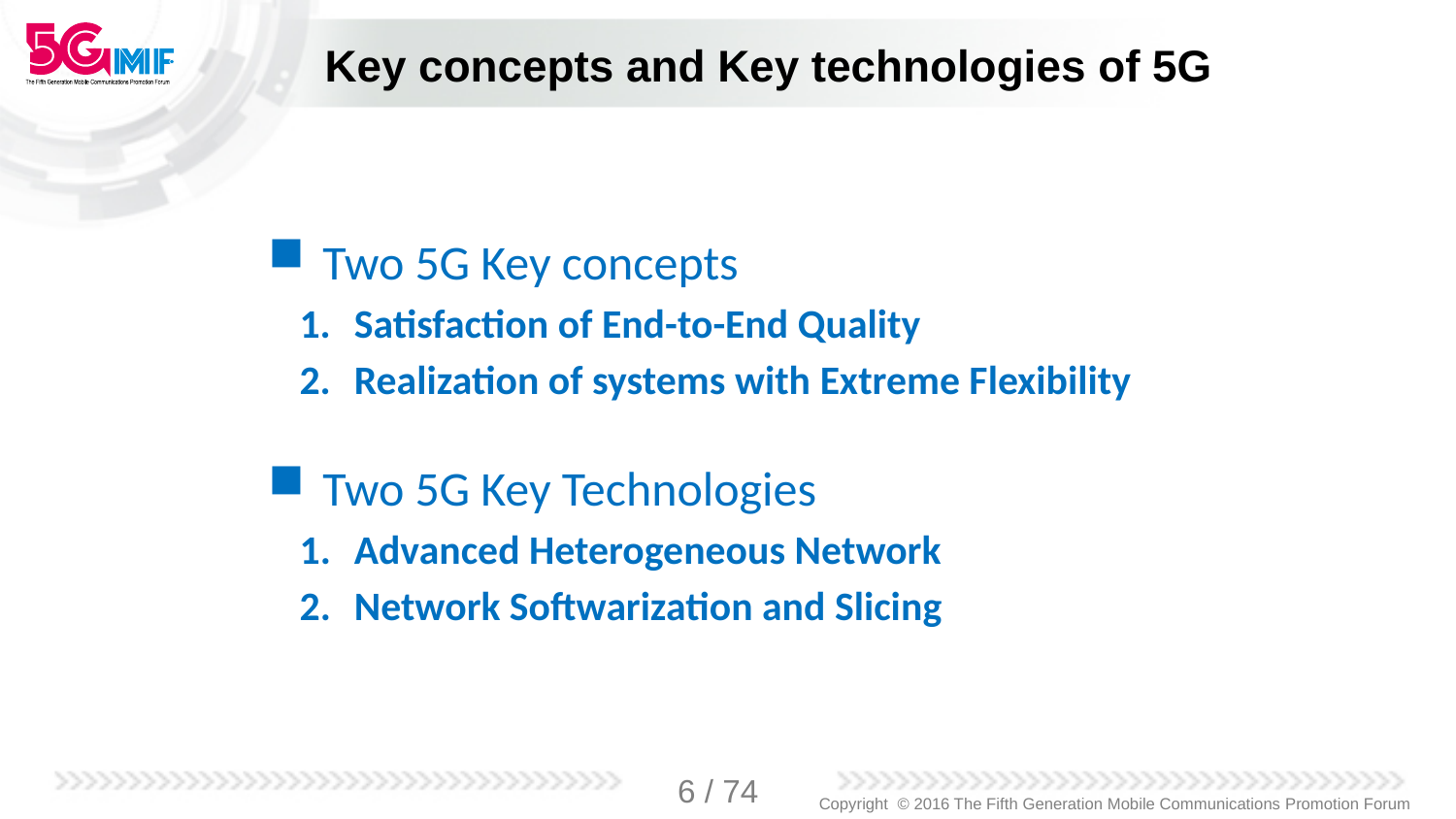

# Key concepts and Key technologies of 5G
Two 5G Key concepts
Satisfaction of End-to-End Quality
Realization of systems with Extreme Flexibility

Two 5G Key Technologies
Advanced Heterogeneous Network
Network Softwarization and Slicing